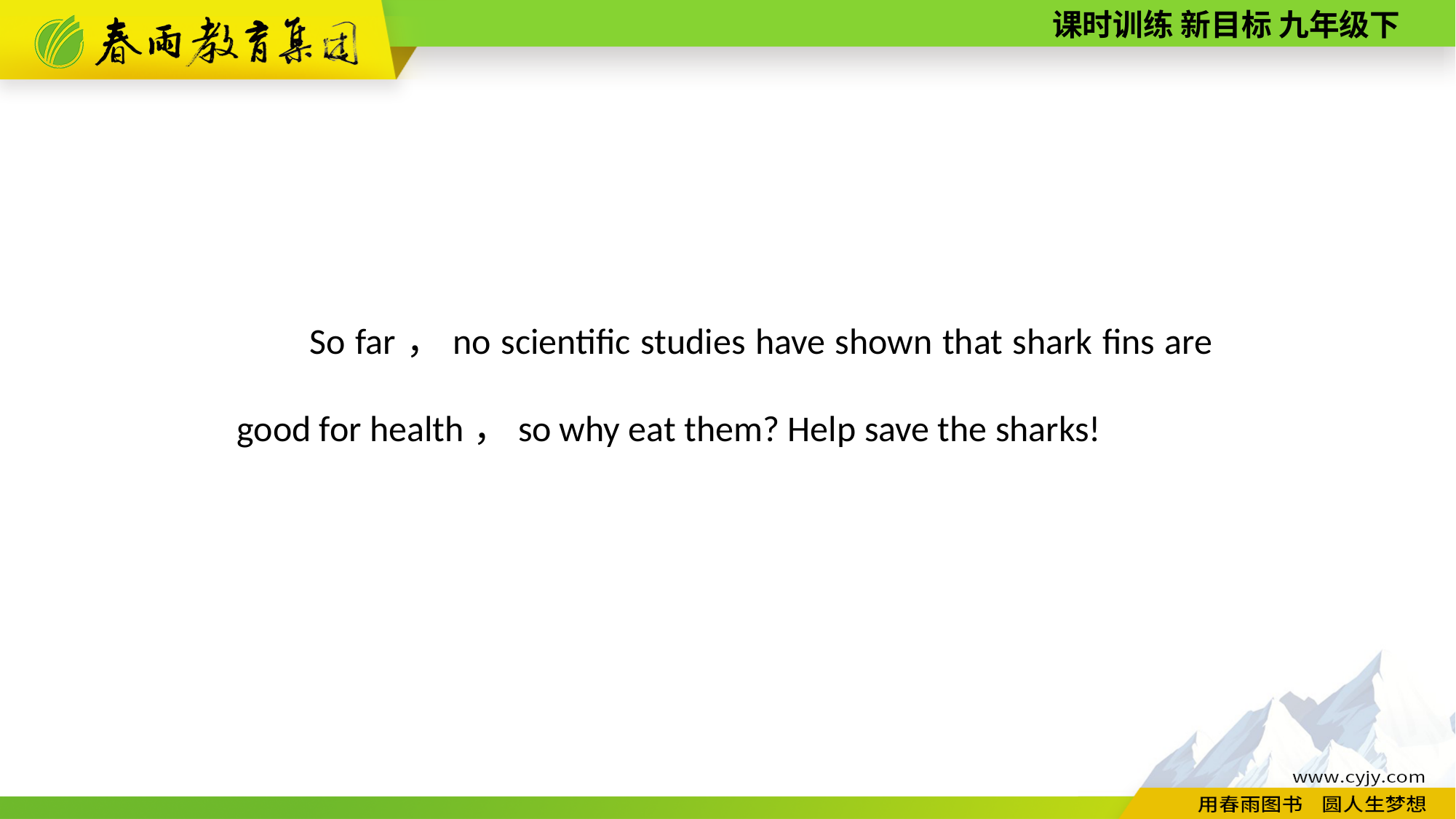

So far，no scientific studies have shown that shark fins are good for health，so why eat them? Help save the sharks!